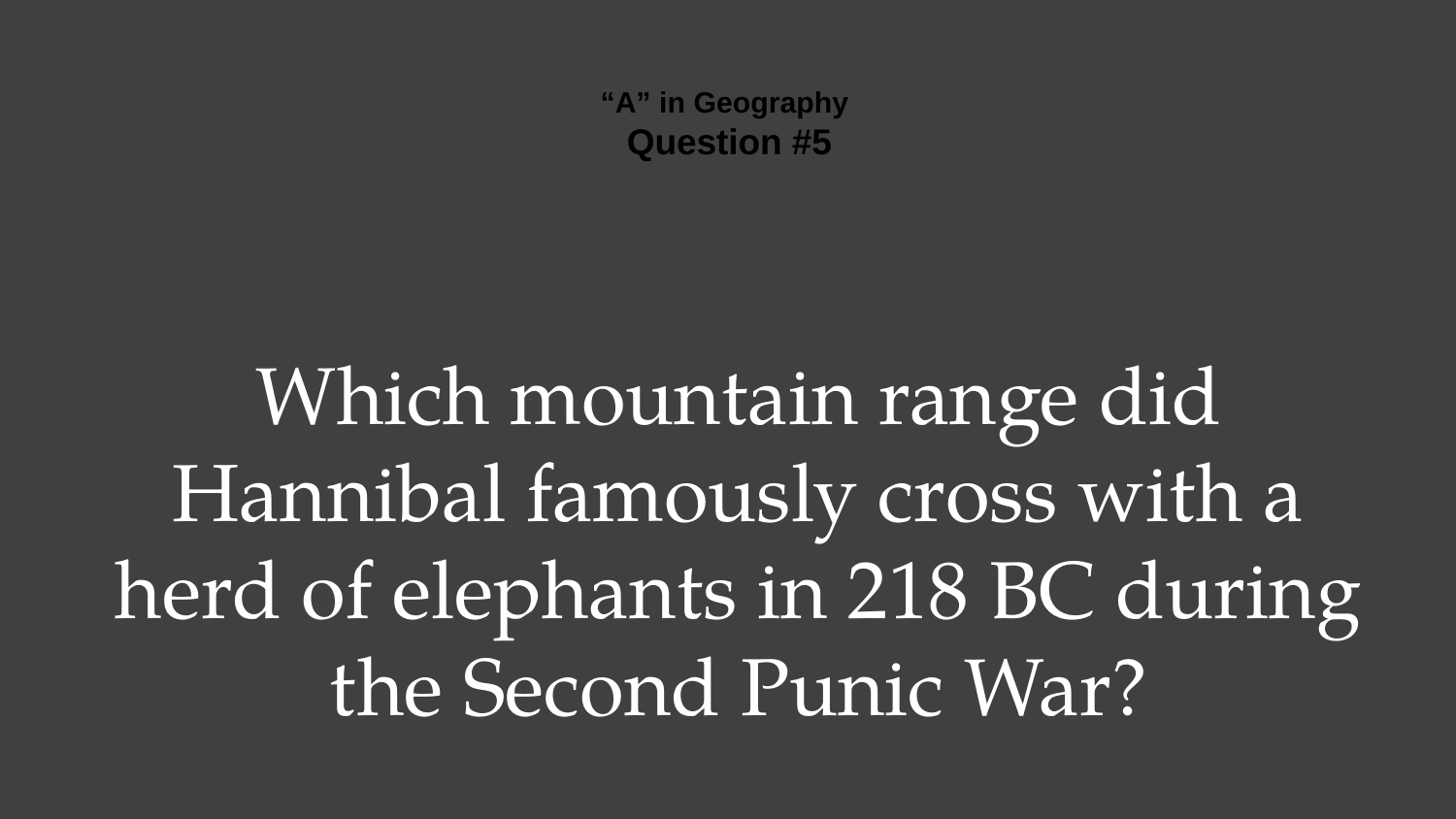

# “A” in Geography Question #5
Which mountain range did Hannibal famously cross with a herd of elephants in 218 BC during the Second Punic War?